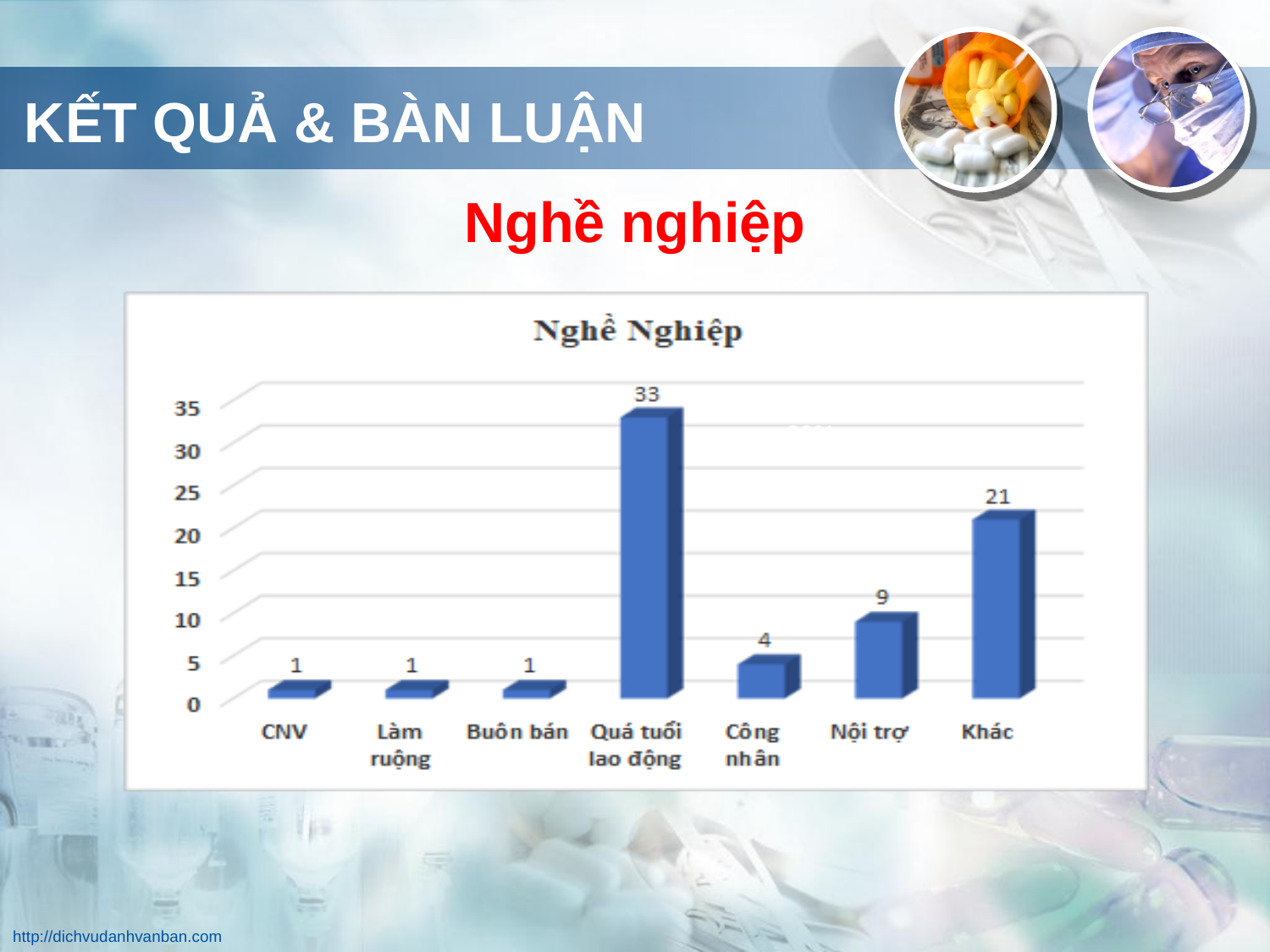

# KẾT QUẢ & BÀN LUẬN
Nghề nghiệp

[unsupported chart]

10%
20%
5%